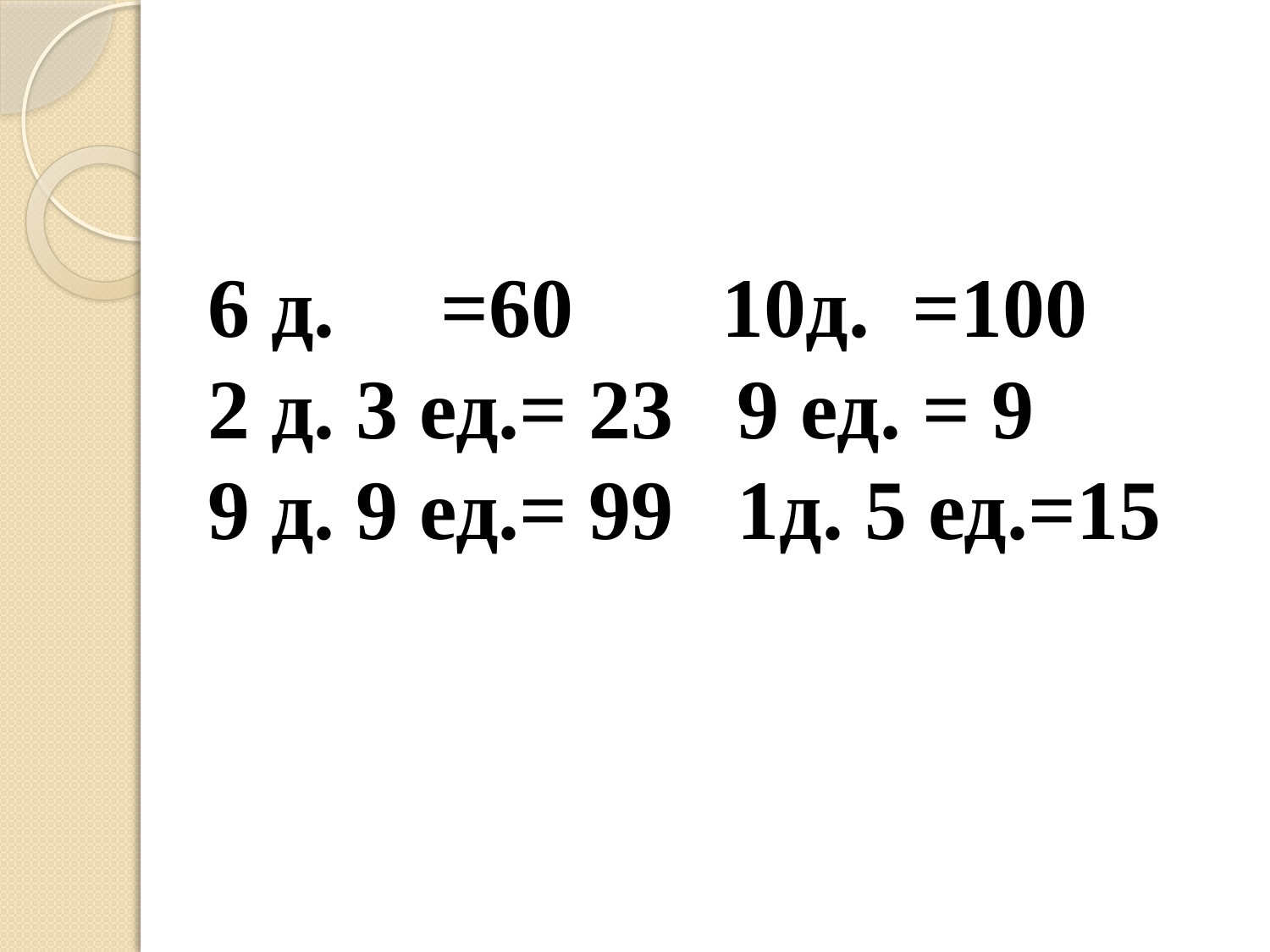

6 д.     =60       10д.  =100
2 д. 3 ед.= 23   9 ед. = 9
9 д. 9 ед.= 99   1д. 5 ед.=15